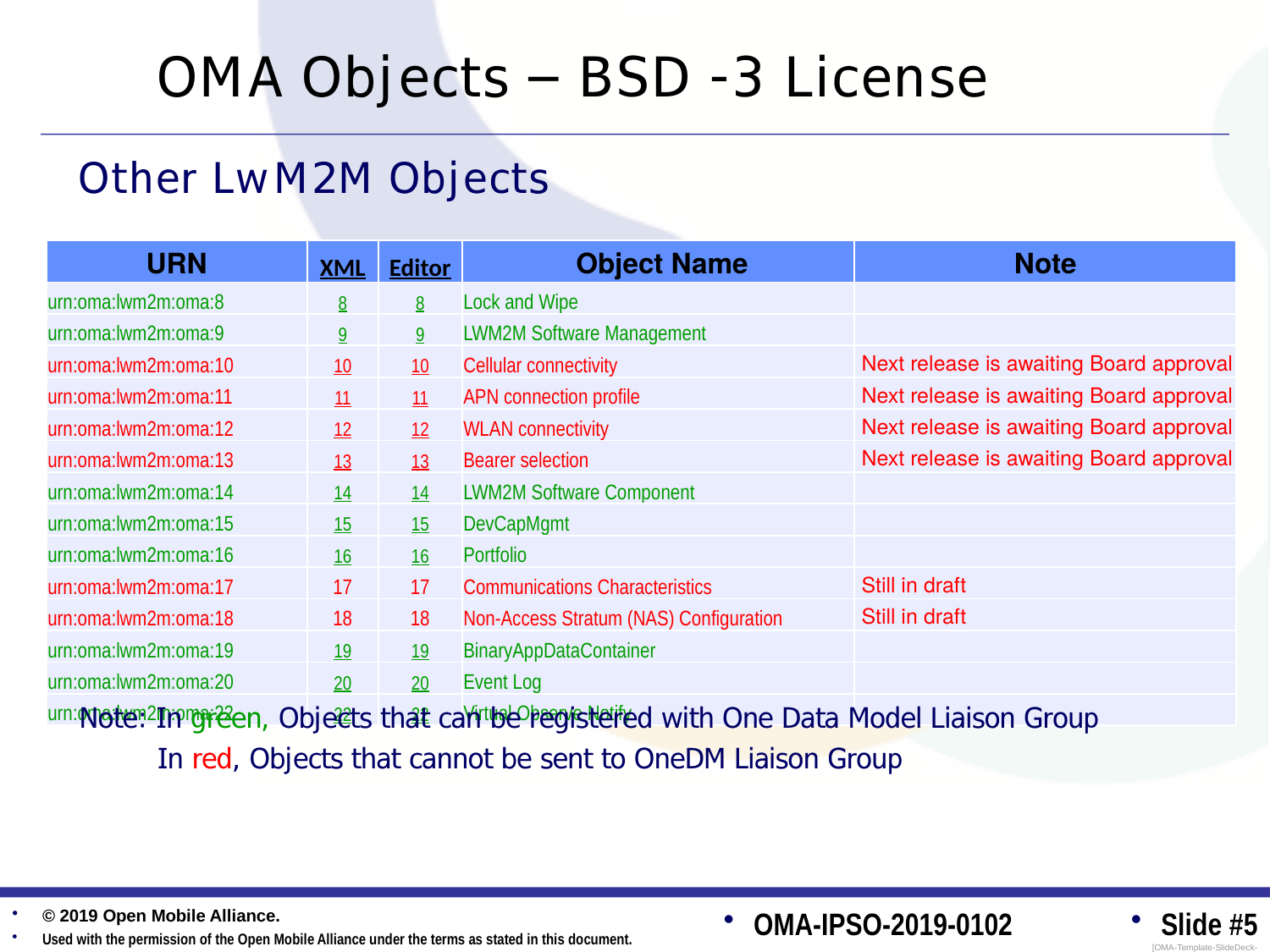

OMA Objects – BSD -3 License
Other LwM2M Objects

Note: In green, Objects that can be registered with One Data Model Liaison Group
         In red, Objects that cannot be sent to OneDM Liaison Group
| URN | XML | Editor | Object Name | Note |
| --- | --- | --- | --- | --- |
| urn:oma:lwm2m:oma:8 | 8 | 8 | Lock and Wipe |  |
| urn:oma:lwm2m:oma:9 | 9 | 9 | LWM2M Software Management |  |
| urn:oma:lwm2m:oma:10 | 10 | 10 | Cellular connectivity | Next release is awaiting Board approval |
| urn:oma:lwm2m:oma:11 | 11 | 11 | APN connection profile | Next release is awaiting Board approval |
| urn:oma:lwm2m:oma:12 | 12 | 12 | WLAN connectivity | Next release is awaiting Board approval |
| urn:oma:lwm2m:oma:13 | 13 | 13 | Bearer selection | Next release is awaiting Board approval |
| urn:oma:lwm2m:oma:14 | 14 | 14 | LWM2M Software Component |  |
| urn:oma:lwm2m:oma:15 | 15 | 15 | DevCapMgmt |  |
| urn:oma:lwm2m:oma:16 | 16 | 16 | Portfolio |  |
| urn:oma:lwm2m:oma:17 | 17 | 17 | Communications Characteristics | Still in draft |
| urn:oma:lwm2m:oma:18 | 18 | 18 | Non-Access Stratum (NAS) Configuration | Still in draft |
| urn:oma:lwm2m:oma:19 | 19 | 19 | BinaryAppDataContainer |  |
| urn:oma:lwm2m:oma:20 | 20 | 20 | Event Log |  |
| urn:oma:lwm2m:oma:22 | 22 | 22 | Virtual Observe Notify |  |